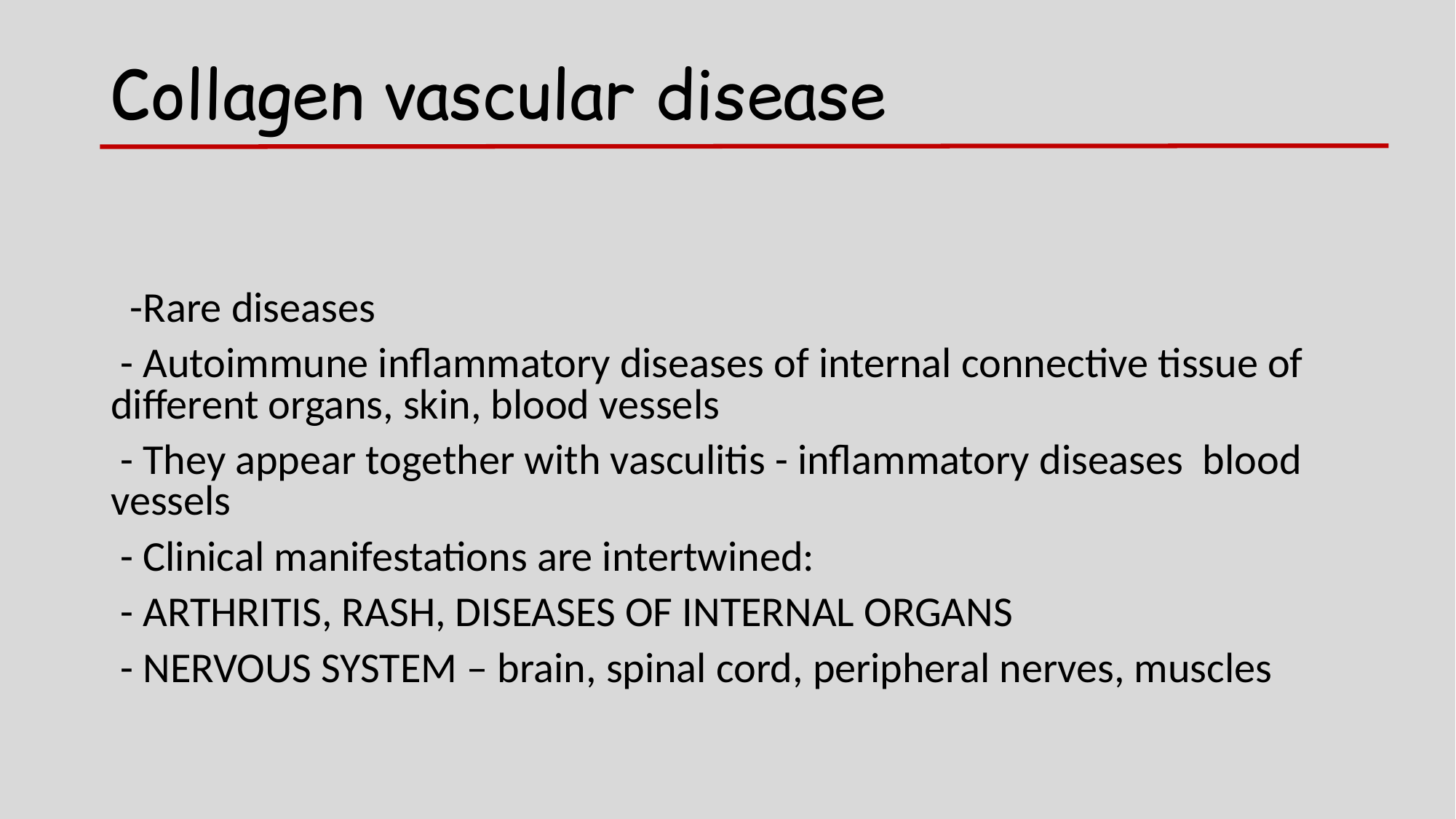

# Collagen vascular disease

  -Rare diseases
 - Autoimmune inflammatory diseases of internal connective tissue of different organs, skin, blood vessels
 - They appear together with vasculitis - inflammatory diseases  blood vessels
 - Clinical manifestations are intertwined:
 - ARTHRITIS, RASH, DISEASES OF INTERNAL ORGANS
 - NERVOUS SYSTEM – brain, spinal cord, peripheral nerves, muscles